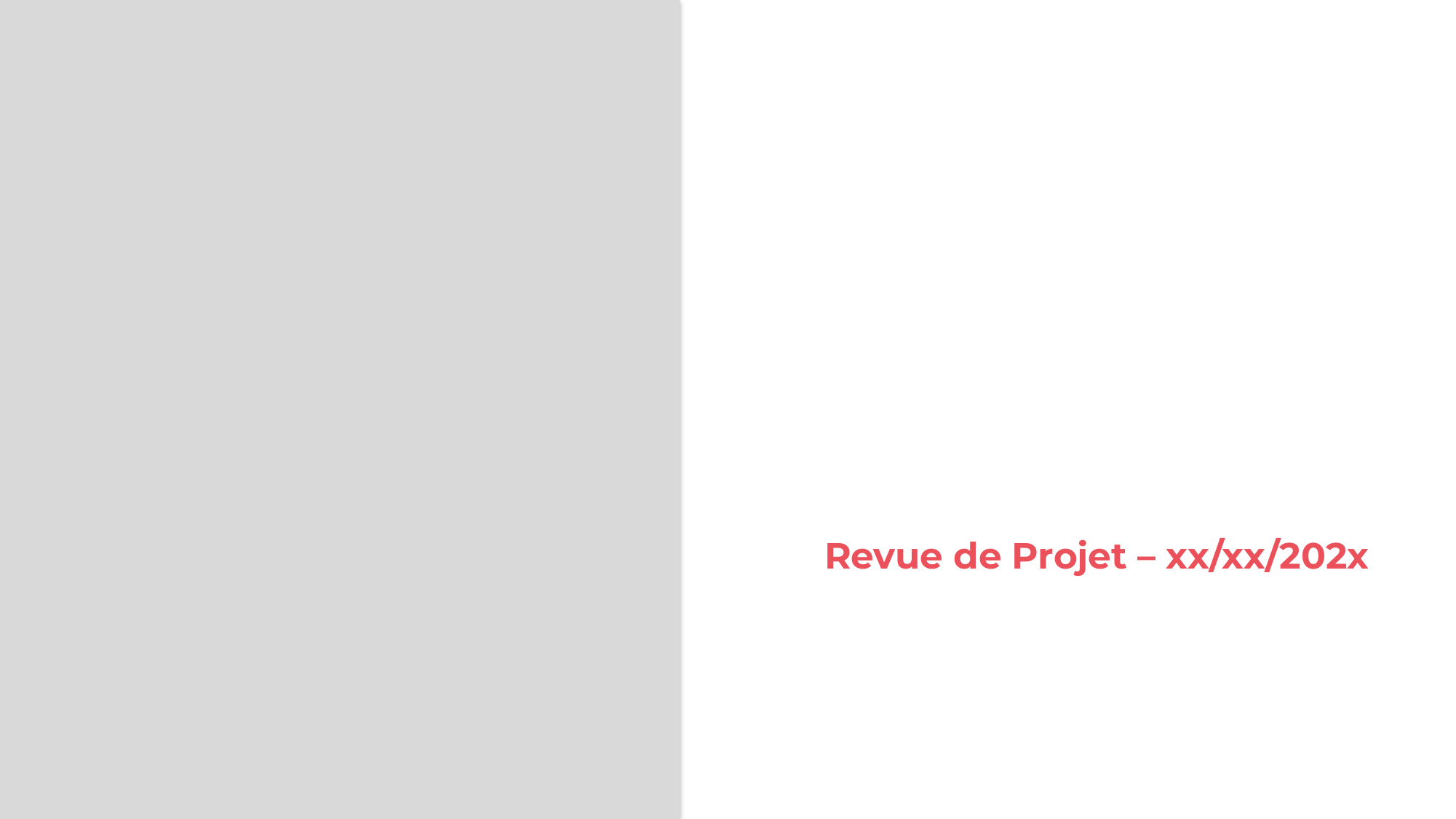

NOM OPERATION
CODE GO7 OPERATION
Revue de Projet – xx/xx/202x